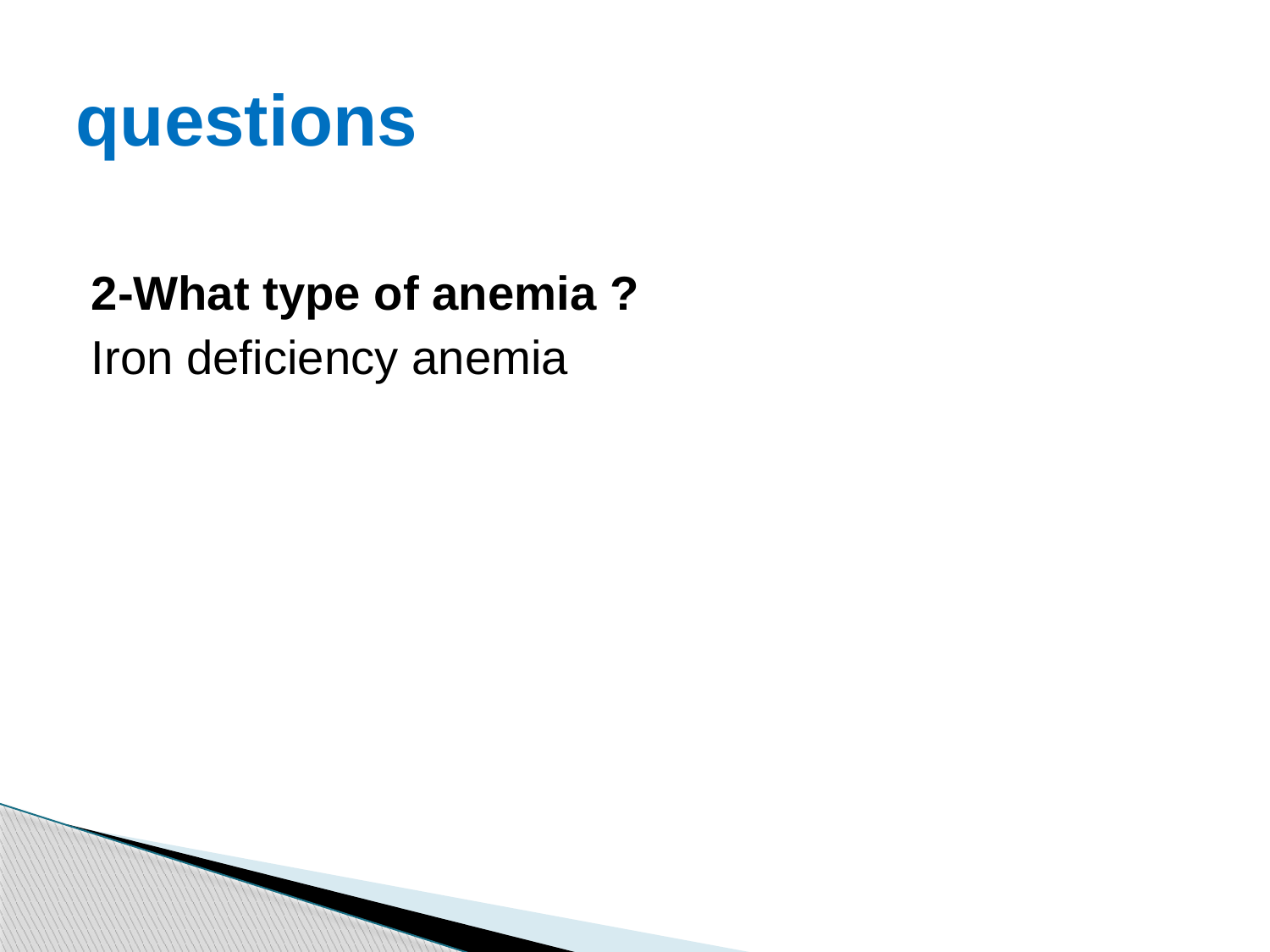

# questions
2-What type of anemia ?
Iron deficiency anemia